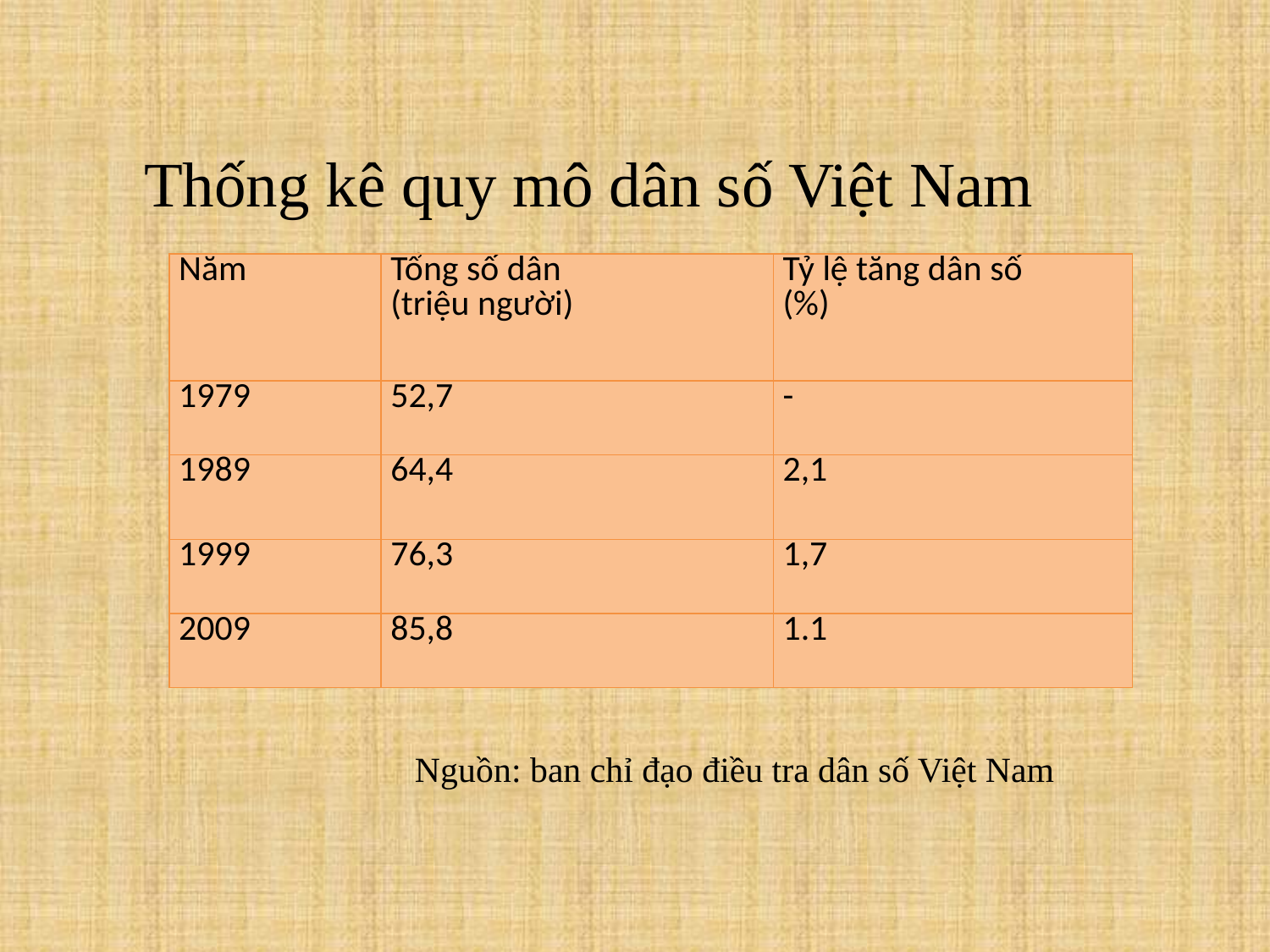

Thống kê quy mô dân số Việt Nam
| Năm | Tổng số dân (triệu người) | Tỷ lệ tăng dân số (%) |
| --- | --- | --- |
| 1979 | 52,7 | - |
| 1989 | 64,4 | 2,1 |
| 1999 | 76,3 | 1,7 |
| 2009 | 85,8 | 1.1 |
Nguồn: ban chỉ đạo điều tra dân số Việt Nam